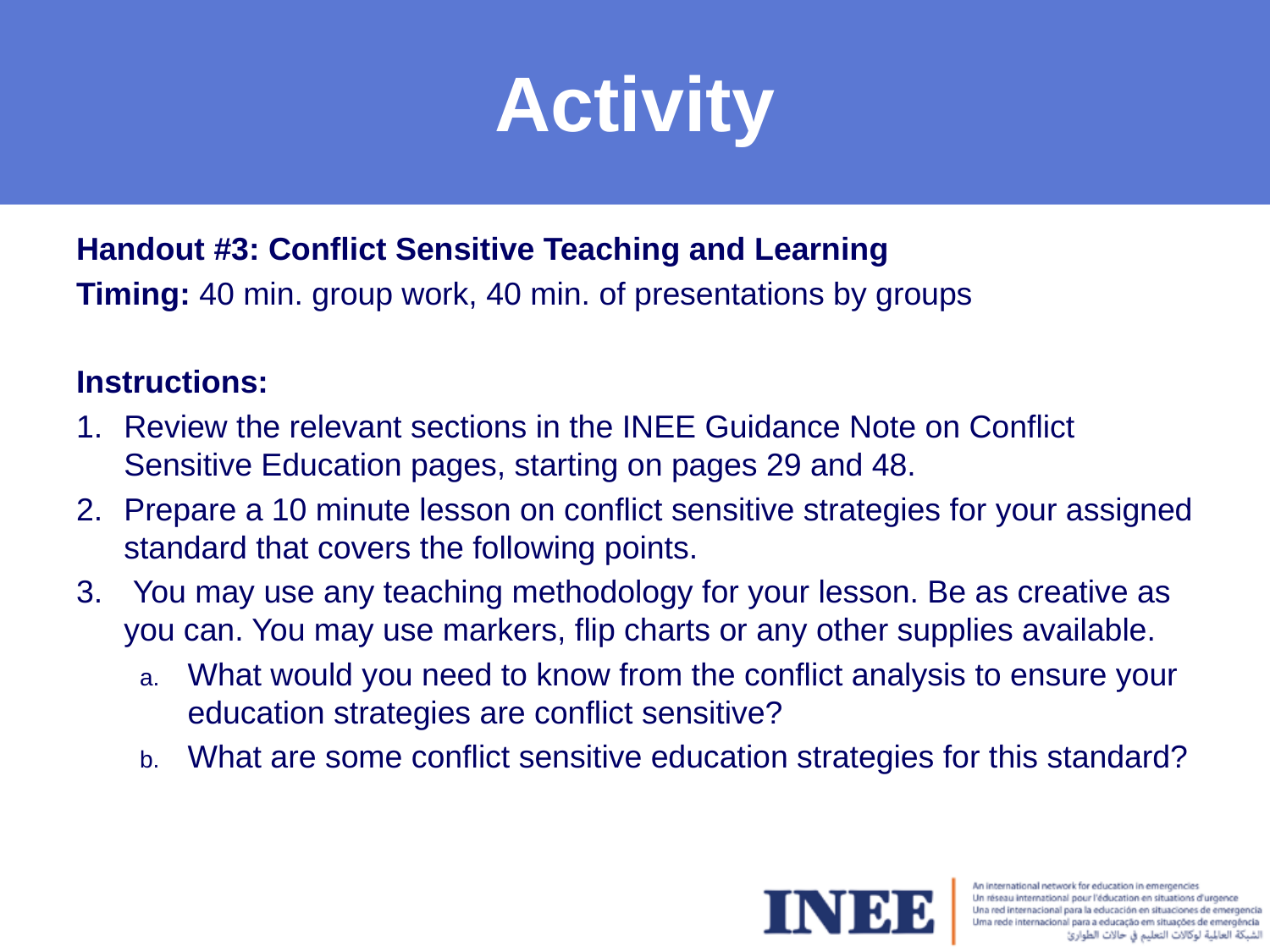

# Activity
Handout #3: Conflict Sensitive Teaching and Learning
Timing: 40 min. group work, 40 min. of presentations by groups

Instructions:
Review the relevant sections in the INEE Guidance Note on Conflict Sensitive Education pages, starting on pages 29 and 48.
Prepare a 10 minute lesson on conflict sensitive strategies for your assigned standard that covers the following points.
 You may use any teaching methodology for your lesson. Be as creative as you can. You may use markers, flip charts or any other supplies available.
What would you need to know from the conflict analysis to ensure your education strategies are conflict sensitive?
What are some conflict sensitive education strategies for this standard?